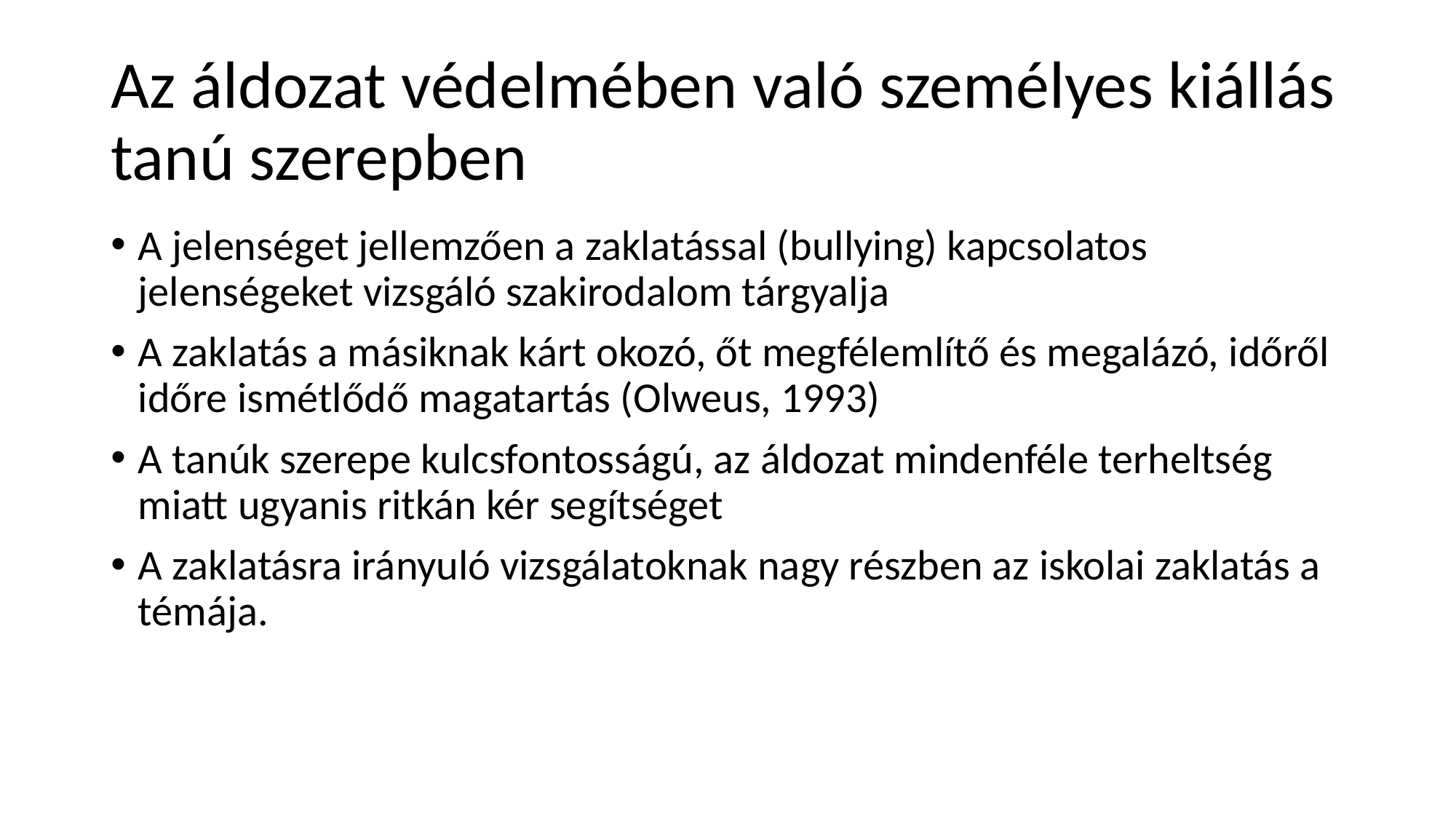

# Az áldozat védelmében való személyes kiállás tanú szerepben
A jelenséget jellemzően a zaklatással (bullying) kapcsolatos jelenségeket vizsgáló szakirodalom tárgyalja
A zaklatás a másiknak kárt okozó, őt megfélemlítő és megalázó, időről időre ismétlődő magatartás (Olweus, 1993)
A tanúk szerepe kulcsfontosságú, az áldozat mindenféle terheltség miatt ugyanis ritkán kér segítséget
A zaklatásra irányuló vizsgálatoknak nagy részben az iskolai zaklatás a témája.